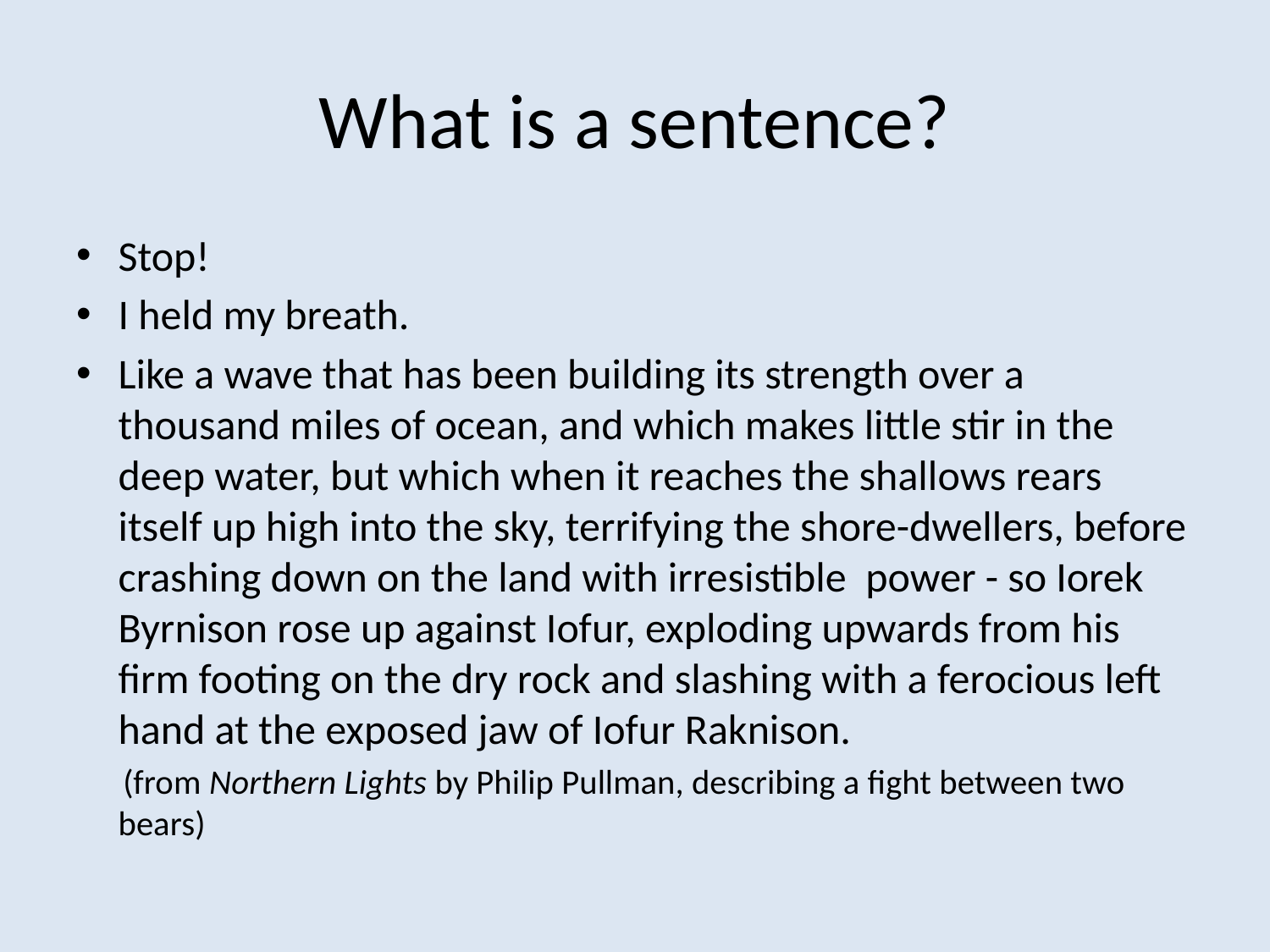

# What is a sentence?
Stop!
I held my breath.
Like a wave that has been building its strength over a thousand miles of ocean, and which makes little stir in the deep water, but which when it reaches the shallows rears itself up high into the sky, terrifying the shore-dwellers, before crashing down on the land with irresistible  power - so Iorek Byrnison rose up against Iofur, exploding upwards from his firm footing on the dry rock and slashing with a ferocious left hand at the exposed jaw of Iofur Raknison.
      (from Northern Lights by Philip Pullman, describing a fight between two bears)